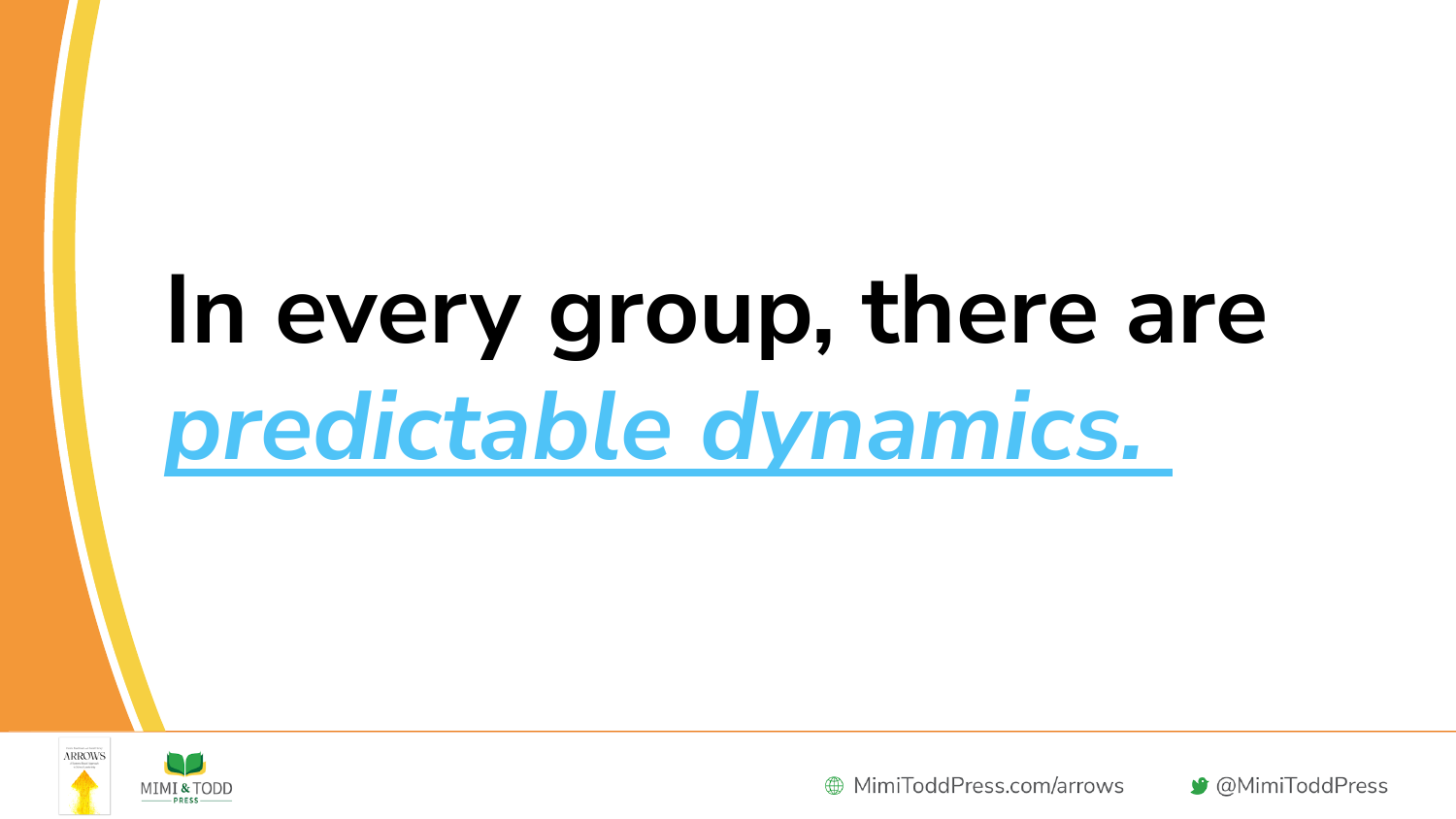

# In every group, there are predictable dynamics.